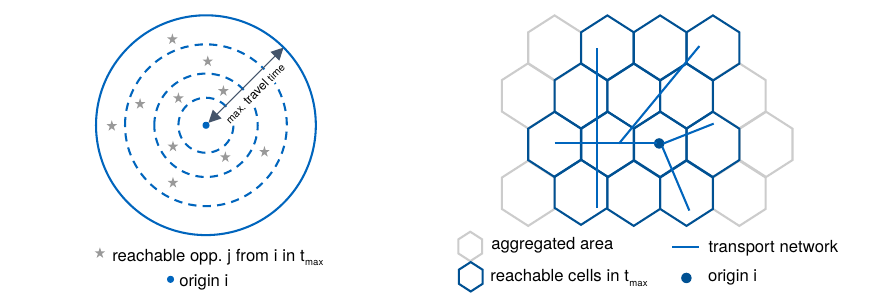

max. travel time

reachable opp. j from i in tmax

origin i

aggregated area
transport network

reachable cells in tmax
origin i